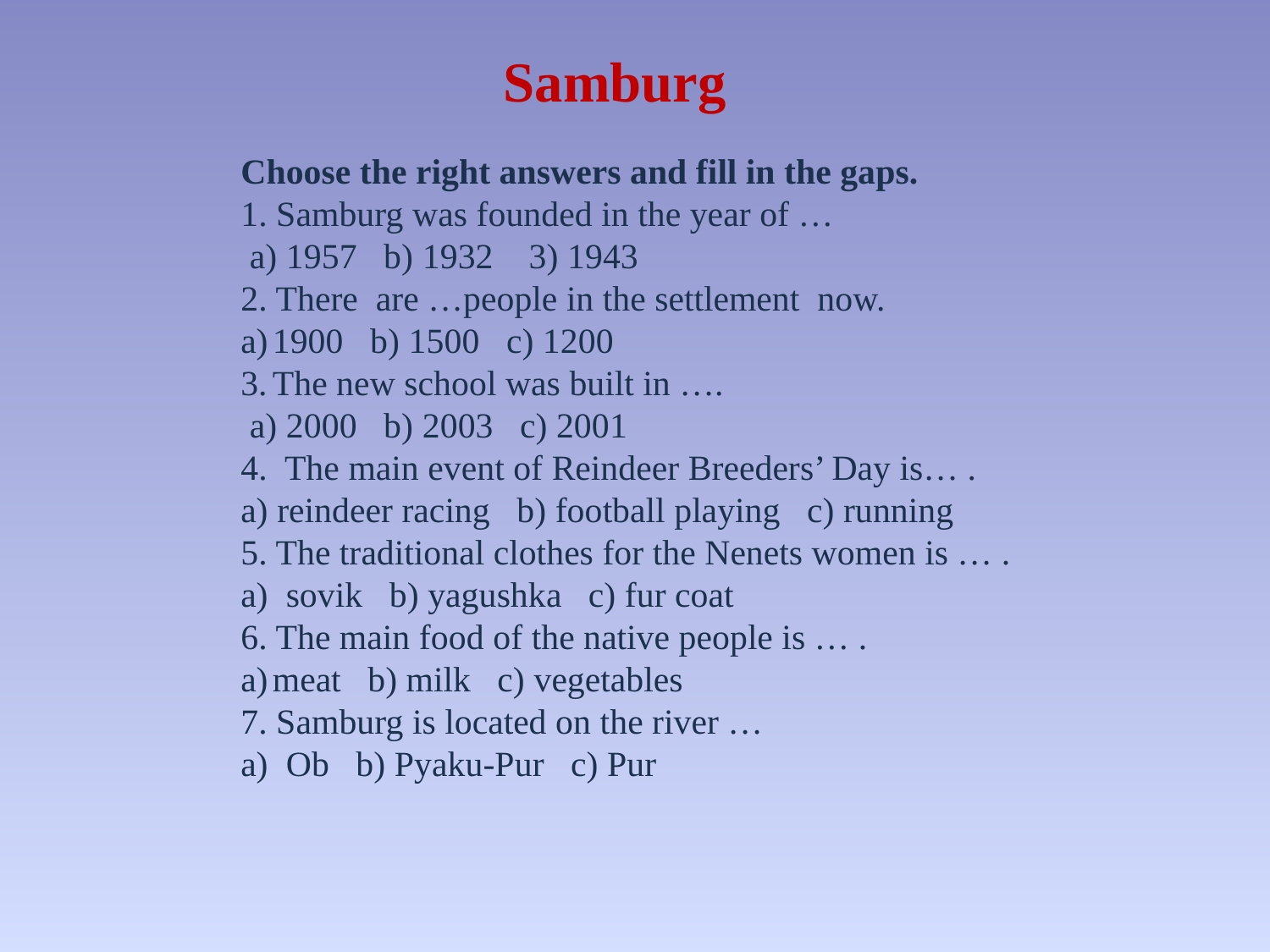

Samburg
Choose the right answers and fill in the gaps.
1. Samburg was founded in the year of …
 a) 1957   b) 1932    3) 1943
2. There  are …people in the settlement  now.
1900   b) 1500   c) 1200
The new school was built in ….
 a) 2000   b) 2003   c) 2001
4.  The main event of Reindeer Breeders’ Day is… .
a) reindeer racing   b) football playing   c) running
5. The traditional clothes for the Nenets women is … .
a)  sovik   b) yagushka   c) fur coat
6. The main food of the native people is … .
meat   b) milk   c) vegetables
7. Samburg is located on the river …
a)  Ob   b) Pyaku-Pur   c) Pur